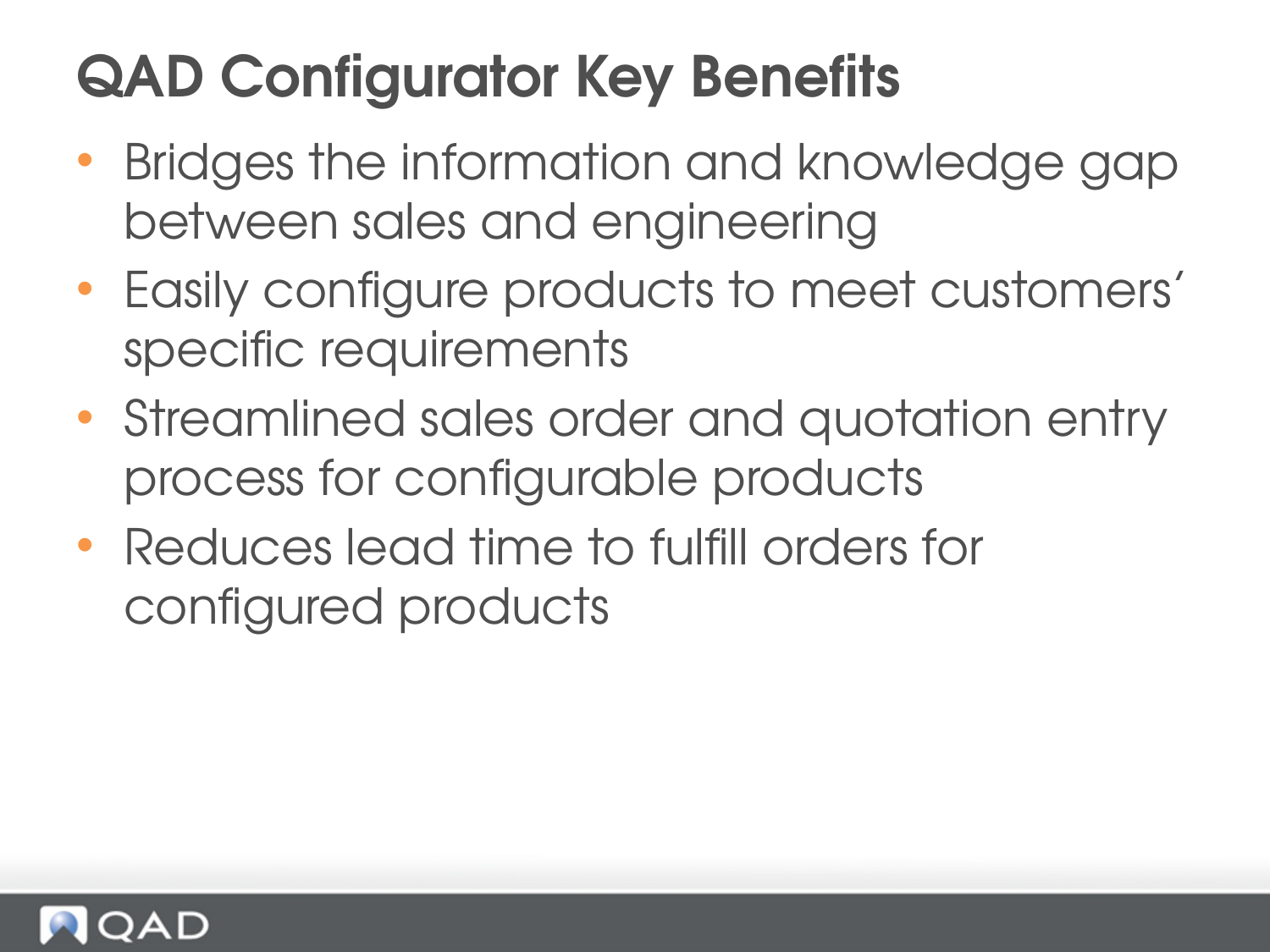

# QAD Configurator Key Benefits
Bridges the information and knowledge gap between sales and engineering
Easily configure products to meet customers’ specific requirements
Streamlined sales order and quotation entry process for configurable products
Reduces lead time to fulfill orders for configured products